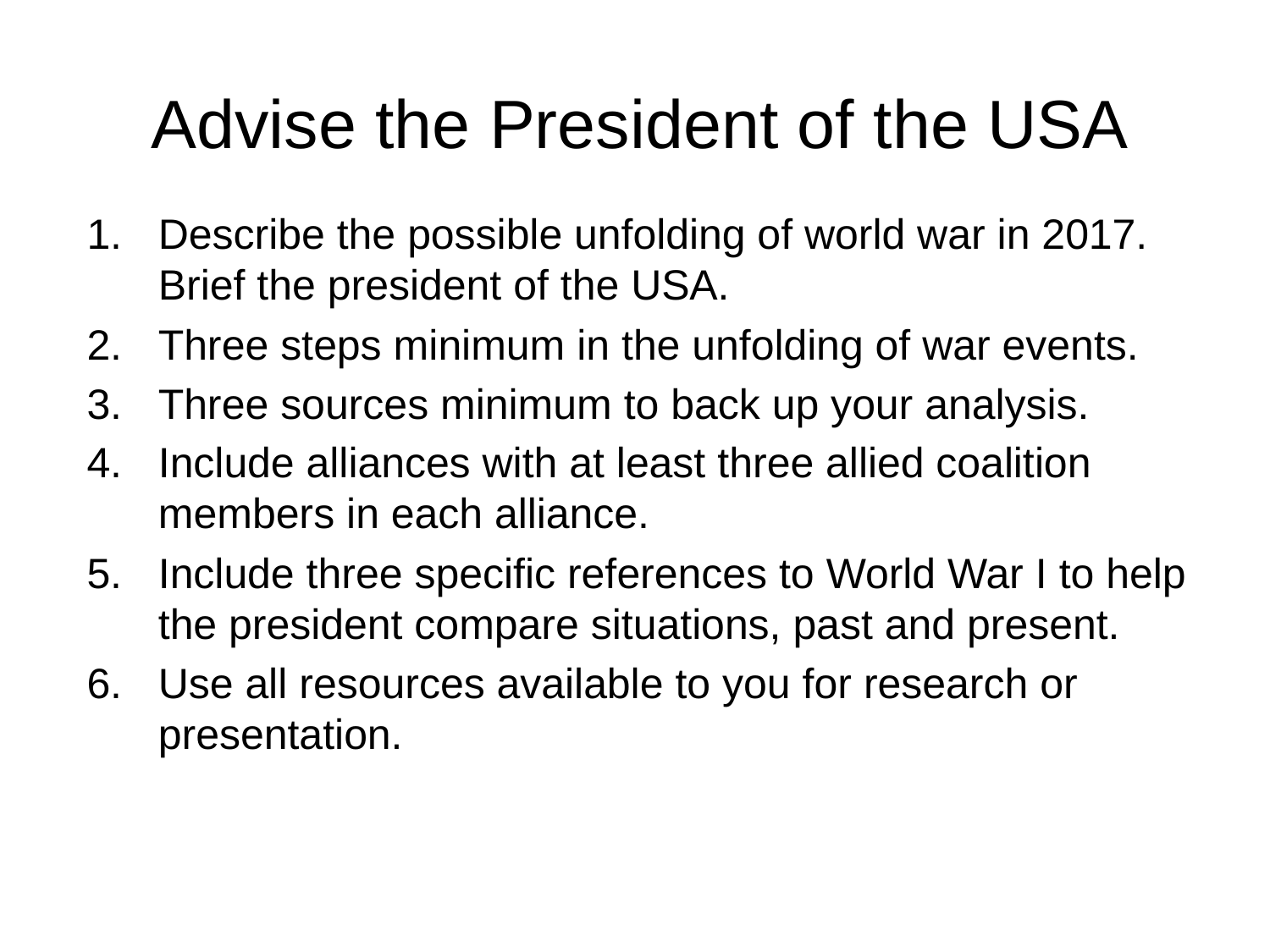

# Advise the President of the USA
Describe the possible unfolding of world war in 2017. Brief the president of the USA.
Three steps minimum in the unfolding of war events.
Three sources minimum to back up your analysis.
Include alliances with at least three allied coalition members in each alliance.
Include three specific references to World War I to help the president compare situations, past and present.
Use all resources available to you for research or presentation.